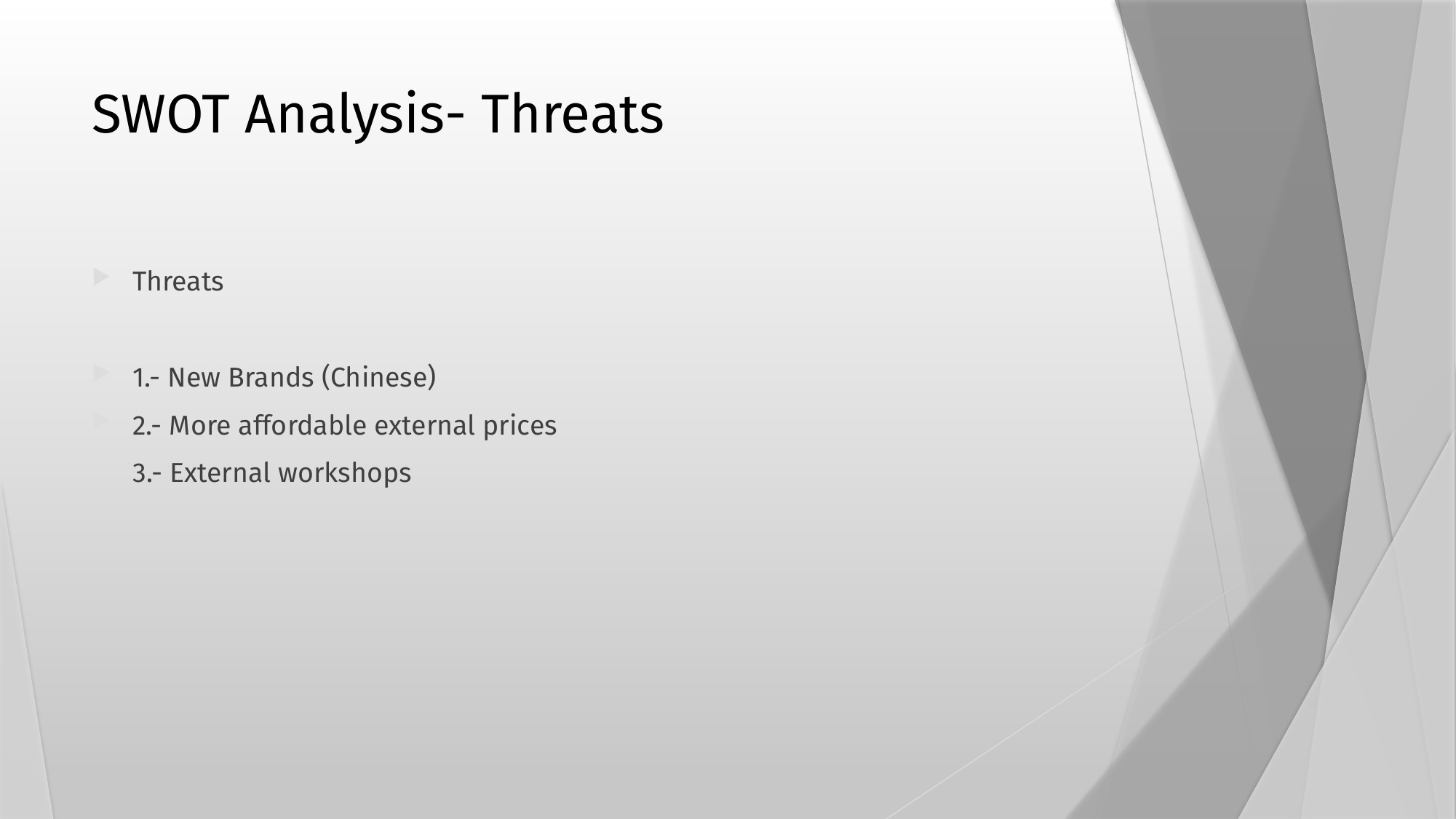

# SWOT Analysis- Threats
Threats

1.- New Brands (Chinese)
2.- More affordable external prices
3.- External workshops